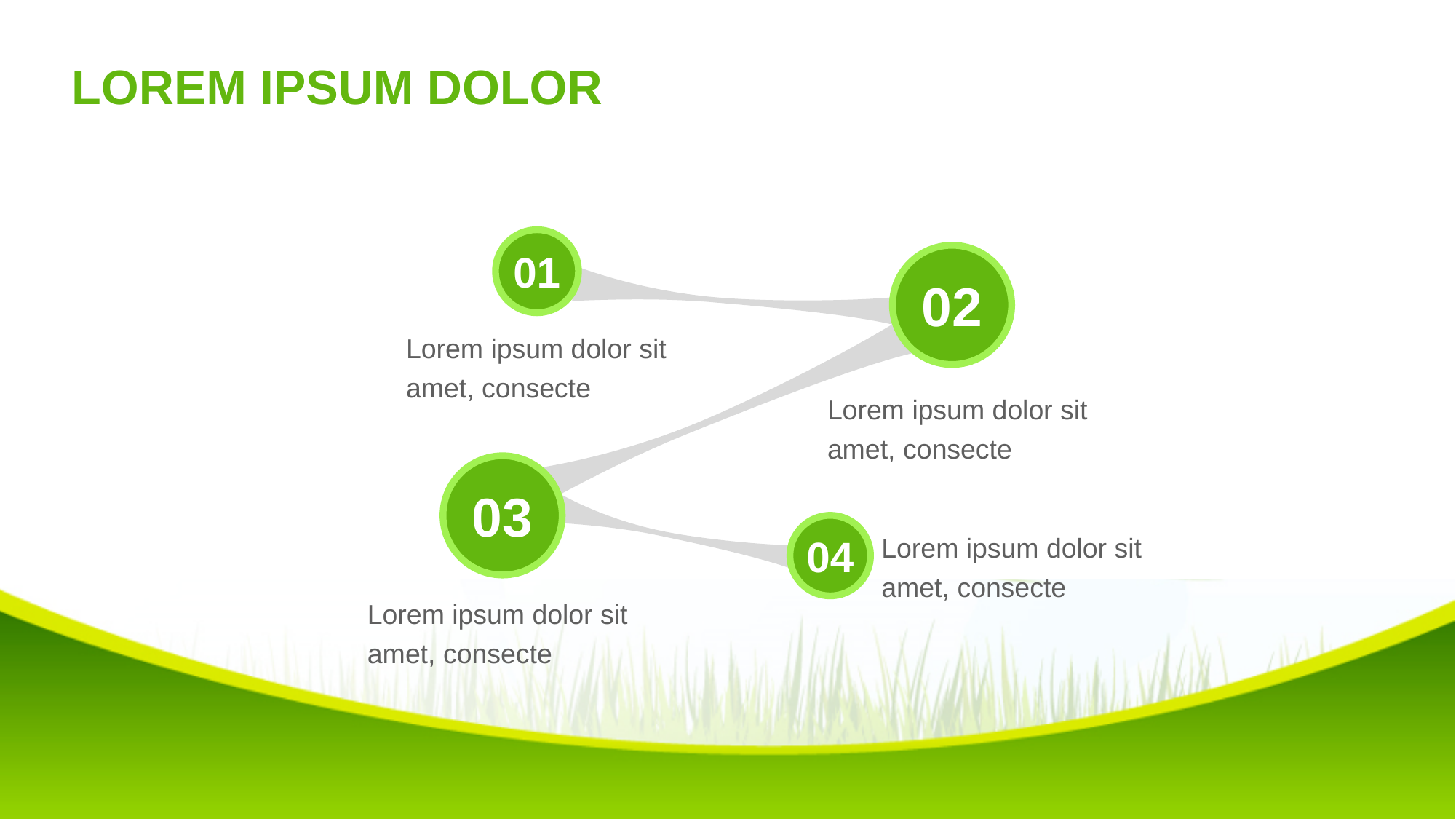

LOREM IPSUM DOLOR
01
02

Lorem ipsum dolor sit amet, consecte
Lorem ipsum dolor sit amet, consecte

03
04

Lorem ipsum dolor sit amet, consecte
Lorem ipsum dolor sit amet, consecte